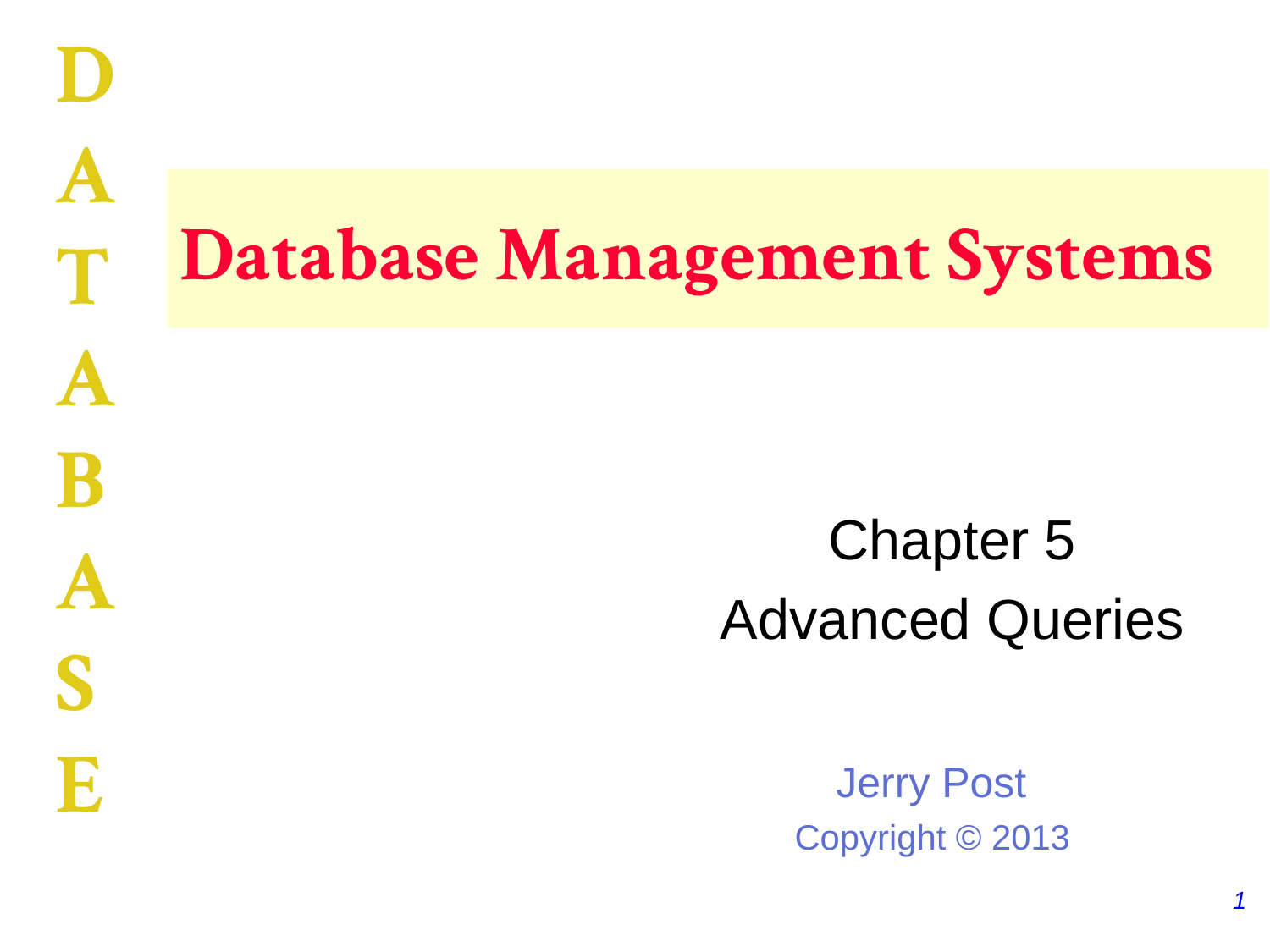

# Database Management Systems
Chapter 5
Advanced Queries
1